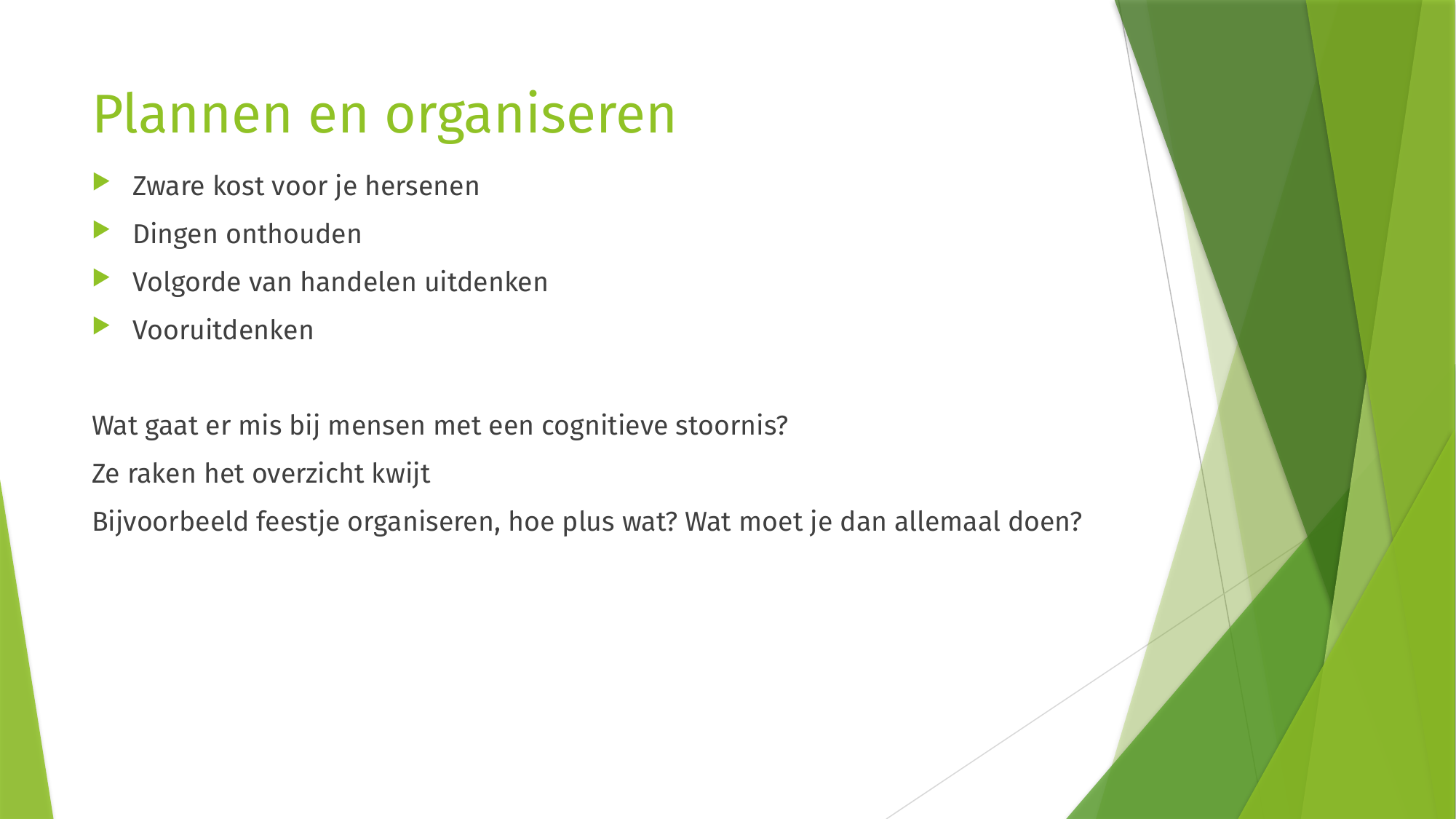

# Plannen en organiseren
Zware kost voor je hersenen
Dingen onthouden
Volgorde van handelen uitdenken
Vooruitdenken

Wat gaat er mis bij mensen met een cognitieve stoornis?
Ze raken het overzicht kwijt
Bijvoorbeeld feestje organiseren, hoe plus wat? Wat moet je dan allemaal doen?